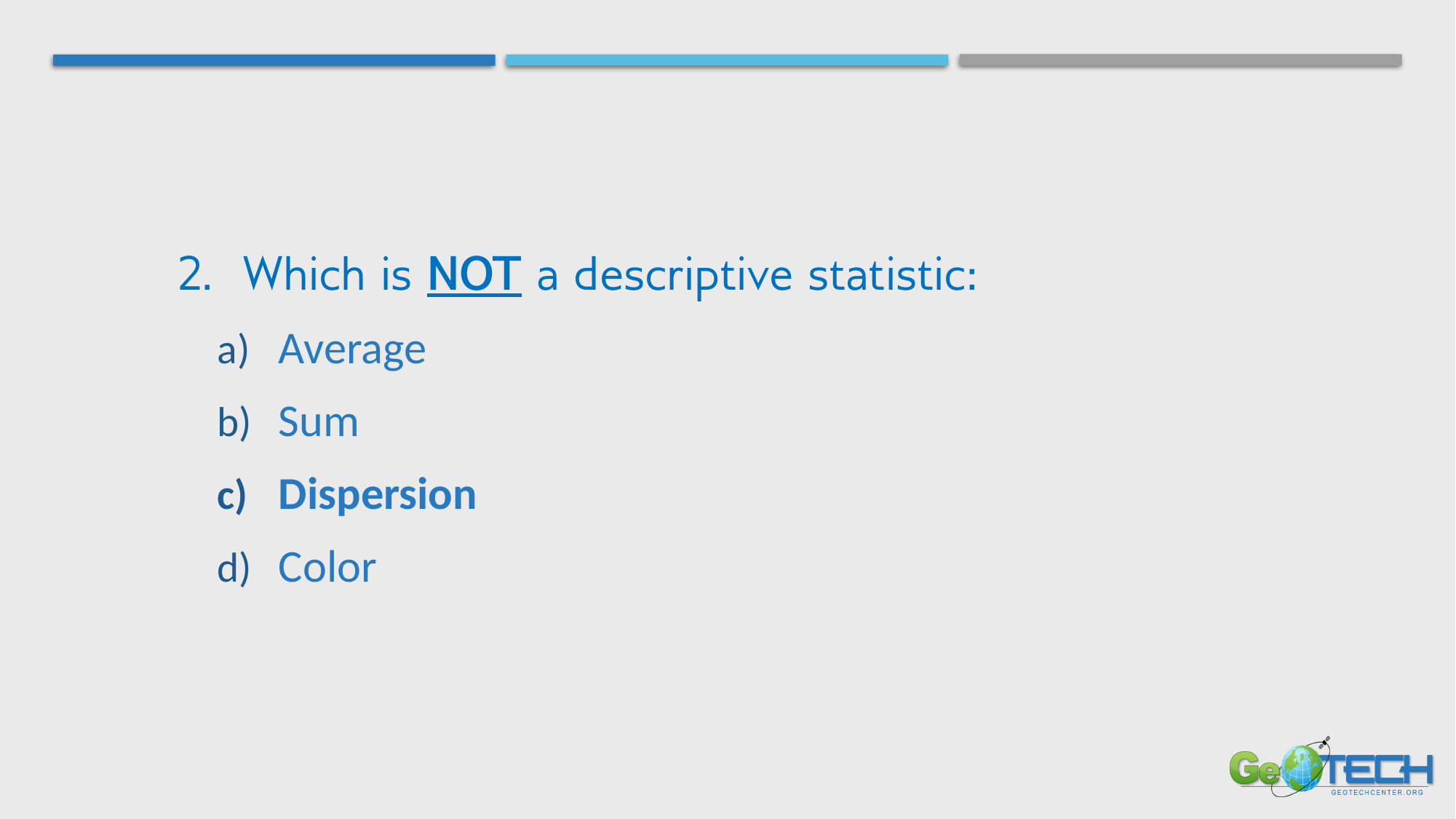

2.  Which is NOT a descriptive statistic:
Average
Sum
Dispersion
Color